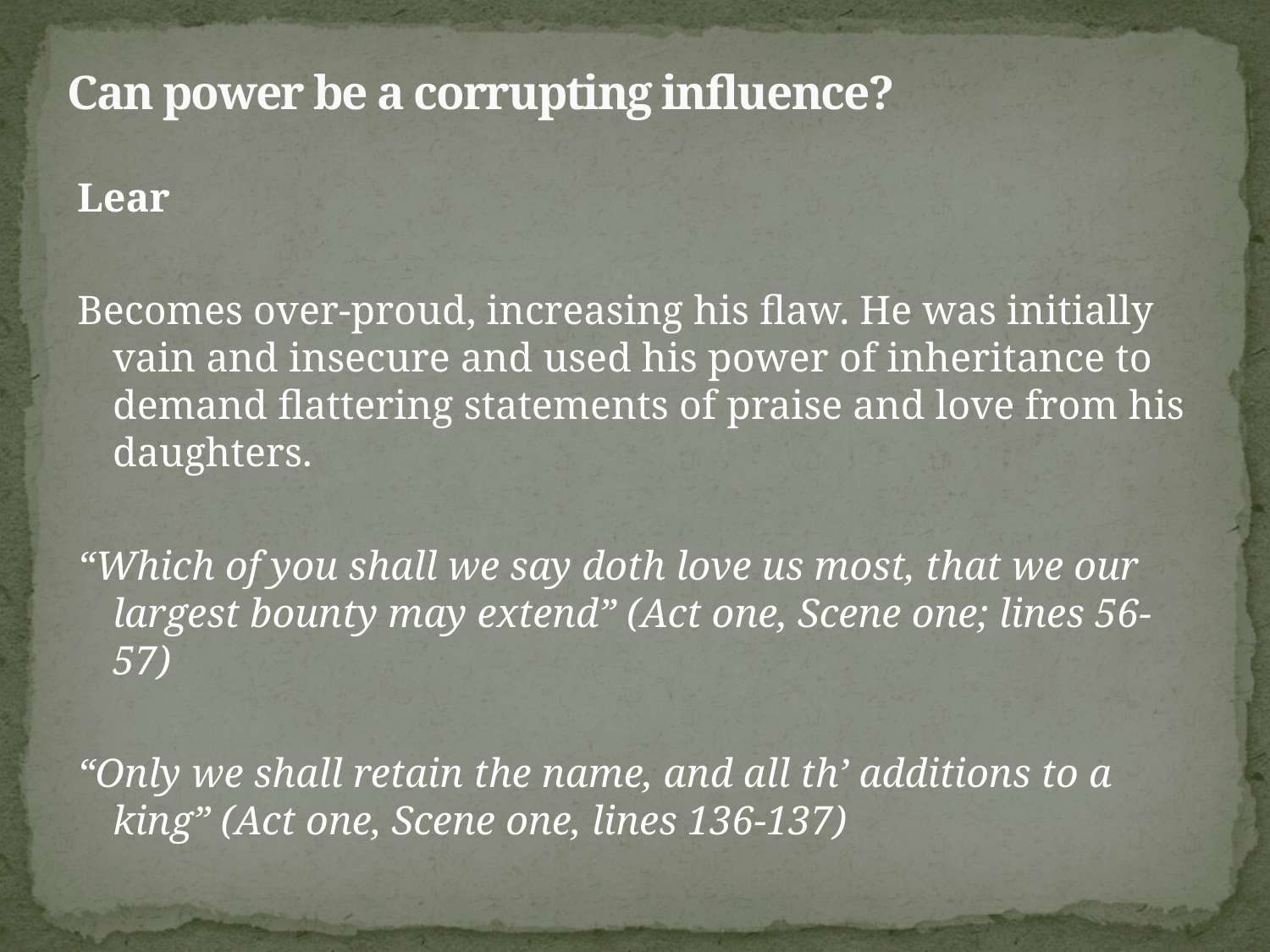

# Can power be a corrupting influence?
Lear

Becomes over-proud, increasing his flaw. He was initially vain and insecure and used his power of inheritance to demand flattering statements of praise and love from his daughters.

“Which of you shall we say doth love us most, that we our largest bounty may extend” (Act one, Scene one; lines 56-57)

“Only we shall retain the name, and all th’ additions to a king” (Act one, Scene one, lines 136-137)